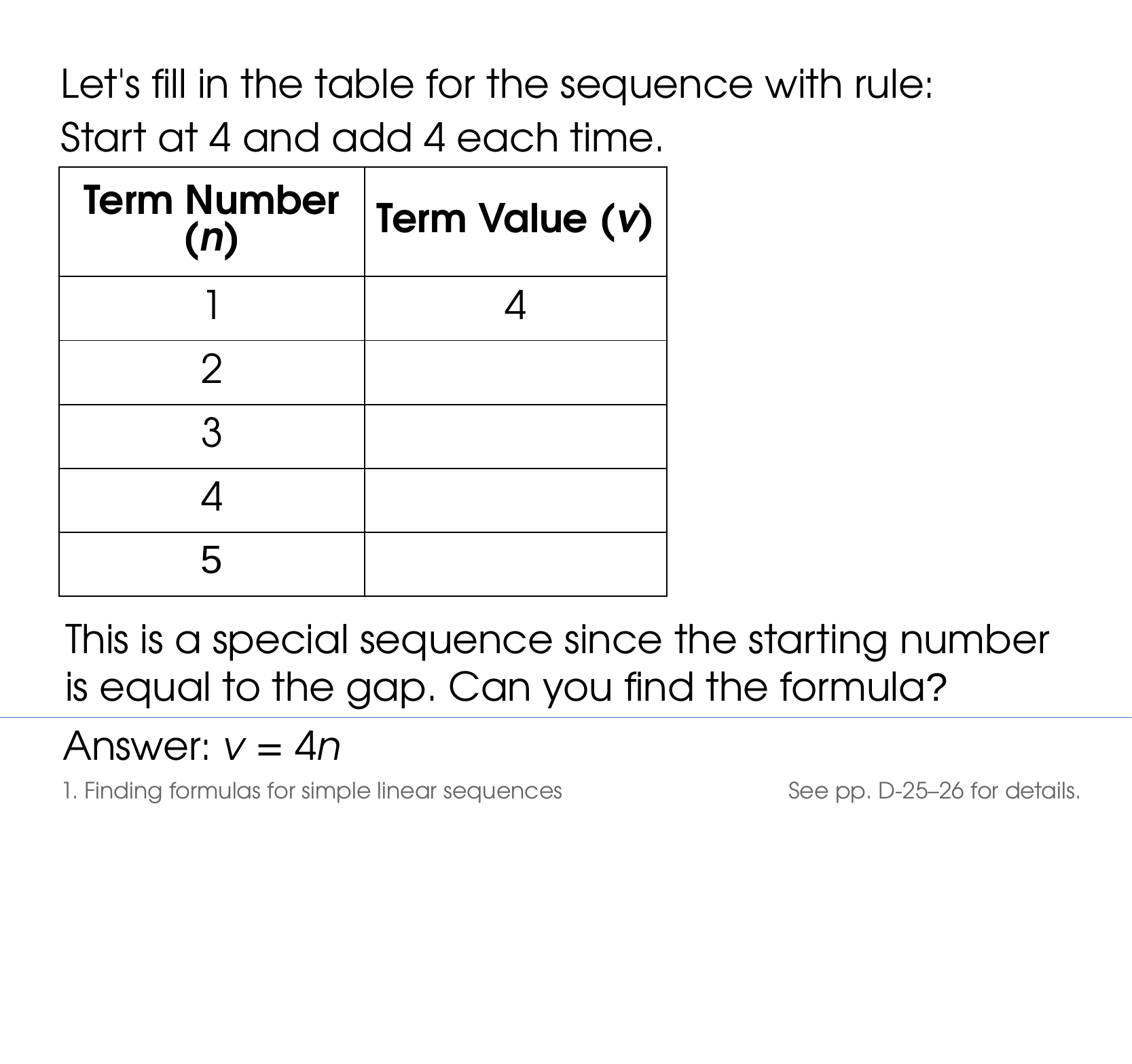

Let's fill in the table for the sequence with rule:
Start at 4 and add 4 each time.
| Term Number (n) | Term Value (v) |
| --- | --- |
| 1 | 4 |
| 2 |  |
| 3 |  |
| 4 |  |
| 5 |  |
This is a special sequence since the starting number is equal to the gap. Can you find the formula?
Answer: v = 4n
1. Finding formulas for simple linear sequences
See pp. D-25–26 for details.